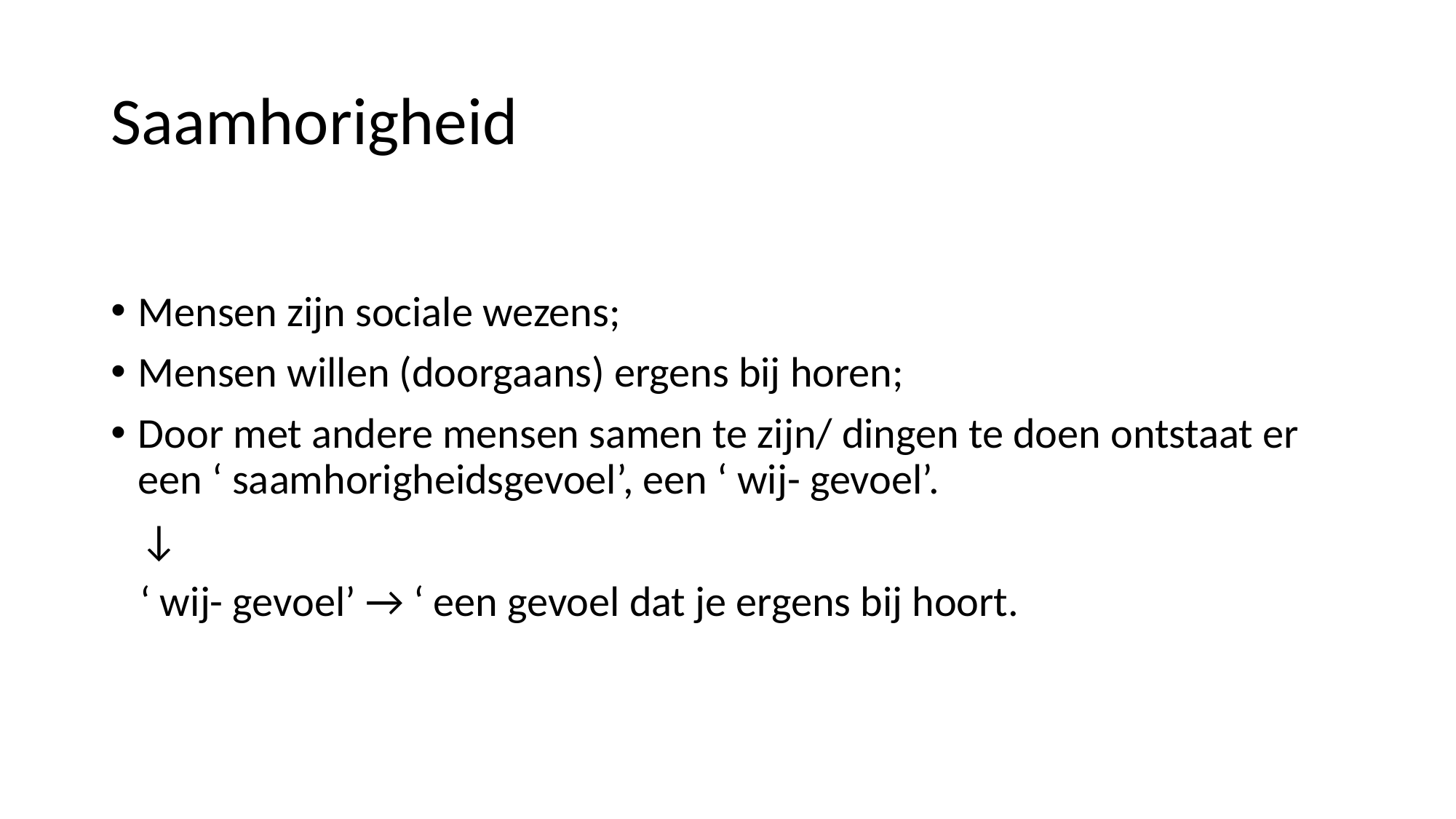

# Saamhorigheid

Mensen zijn sociale wezens;
Mensen willen (doorgaans) ergens bij horen;
Door met andere mensen samen te zijn/ dingen te doen ontstaat er een ‘ saamhorigheidsgevoel’, een ‘ wij- gevoel’.
   ↓
   ‘ wij- gevoel’ → ‘ een gevoel dat je ergens bij hoort.